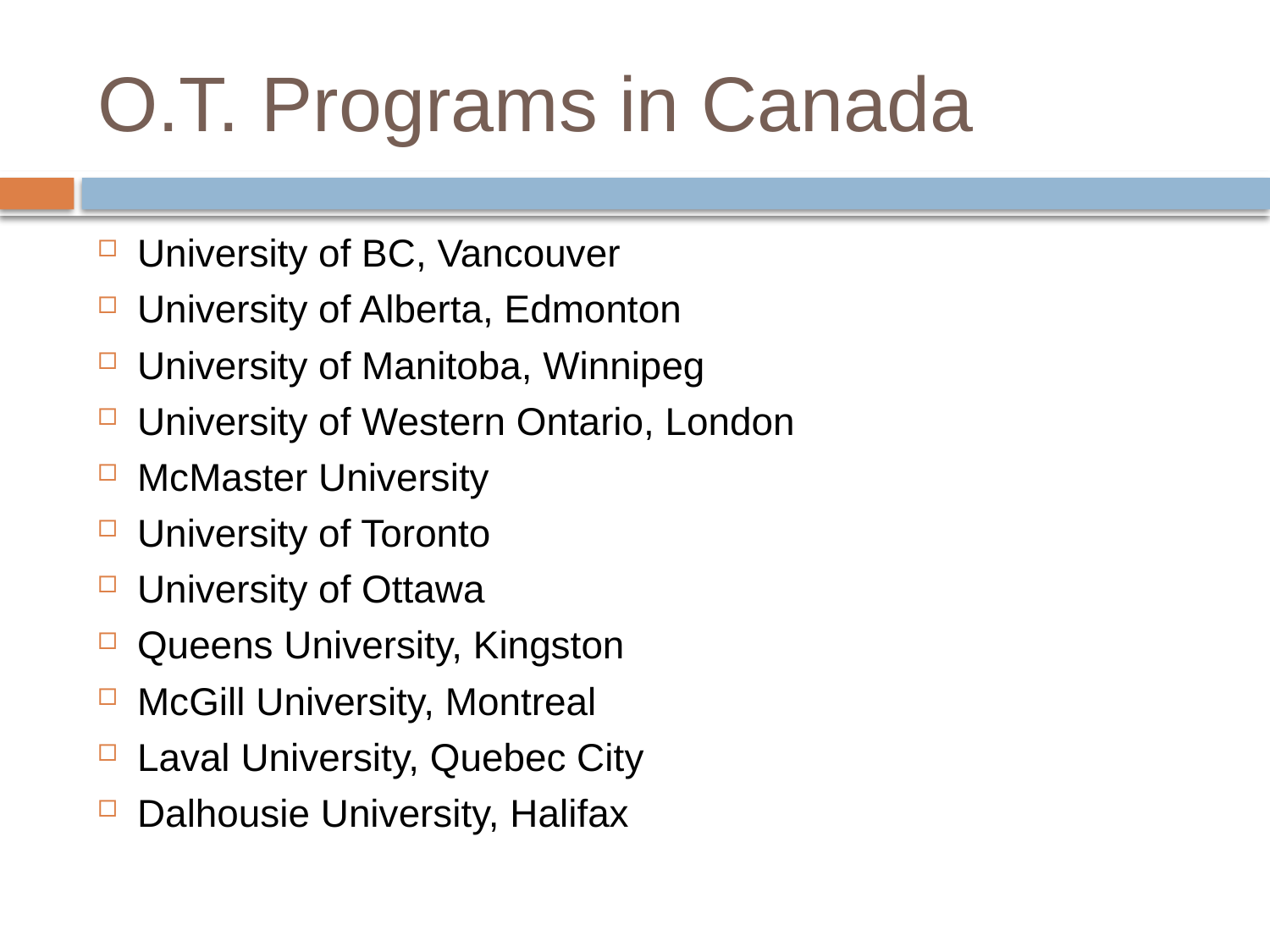

# O.T. Programs in Canada
University of BC, Vancouver
University of Alberta, Edmonton
University of Manitoba, Winnipeg
University of Western Ontario, London
McMaster University
University of Toronto
University of Ottawa
Queens University, Kingston
McGill University, Montreal
Laval University, Quebec City
Dalhousie University, Halifax